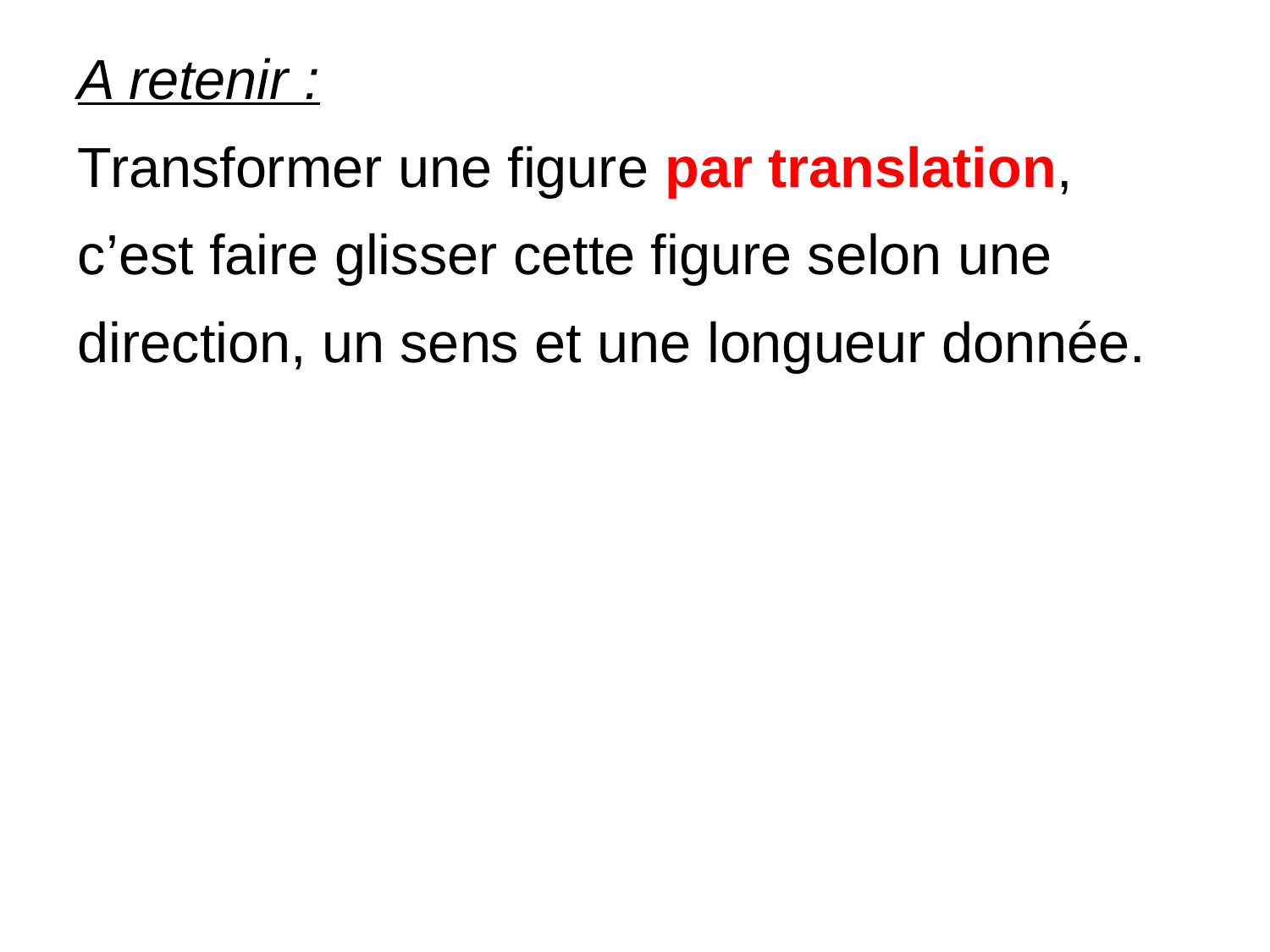

A retenir :
Transformer une figure par translation, c’est faire glisser cette figure selon une direction, un sens et une longueur donnée.